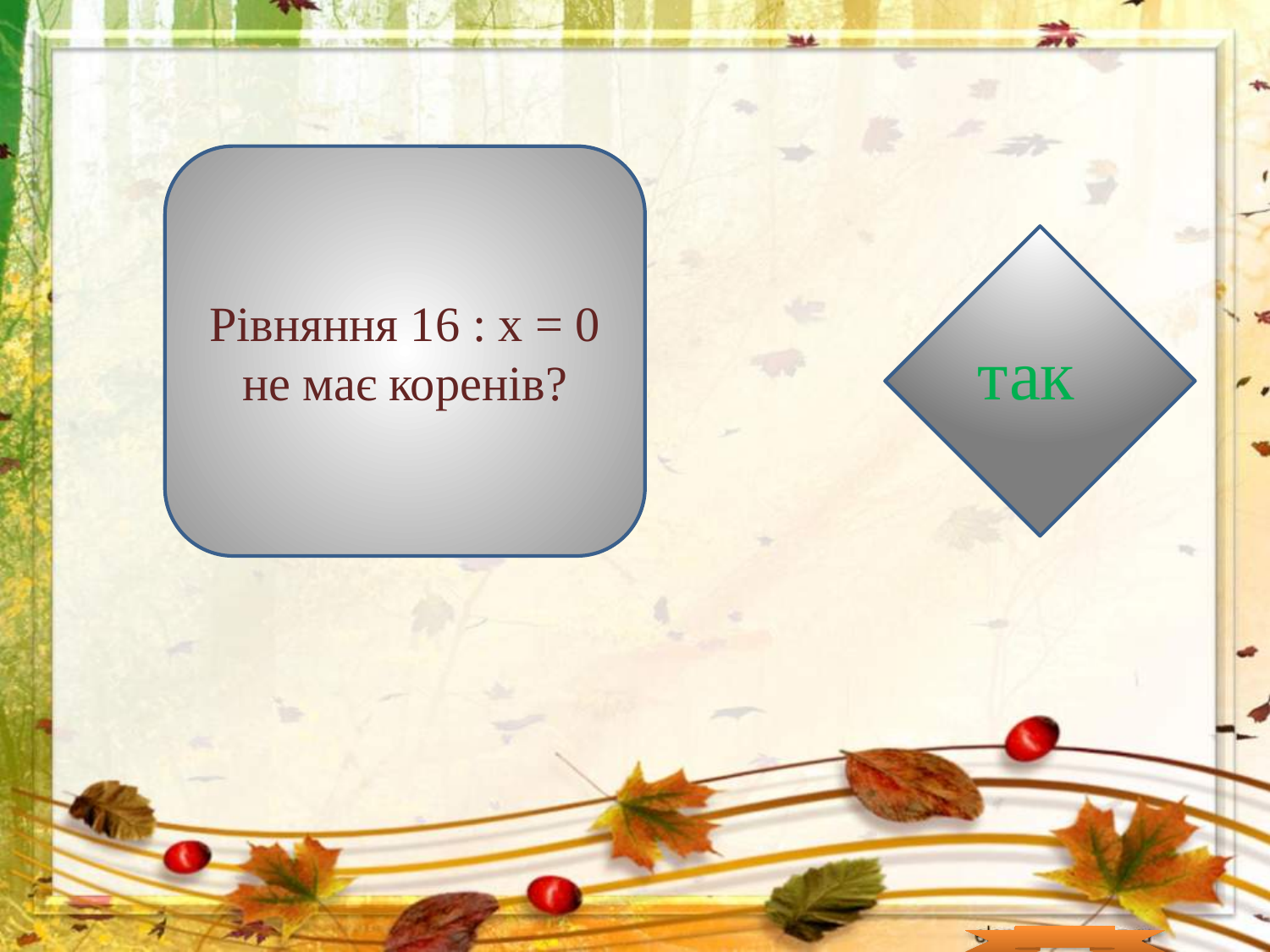

Рівняння 16 : х = 0 не має коренів?

так